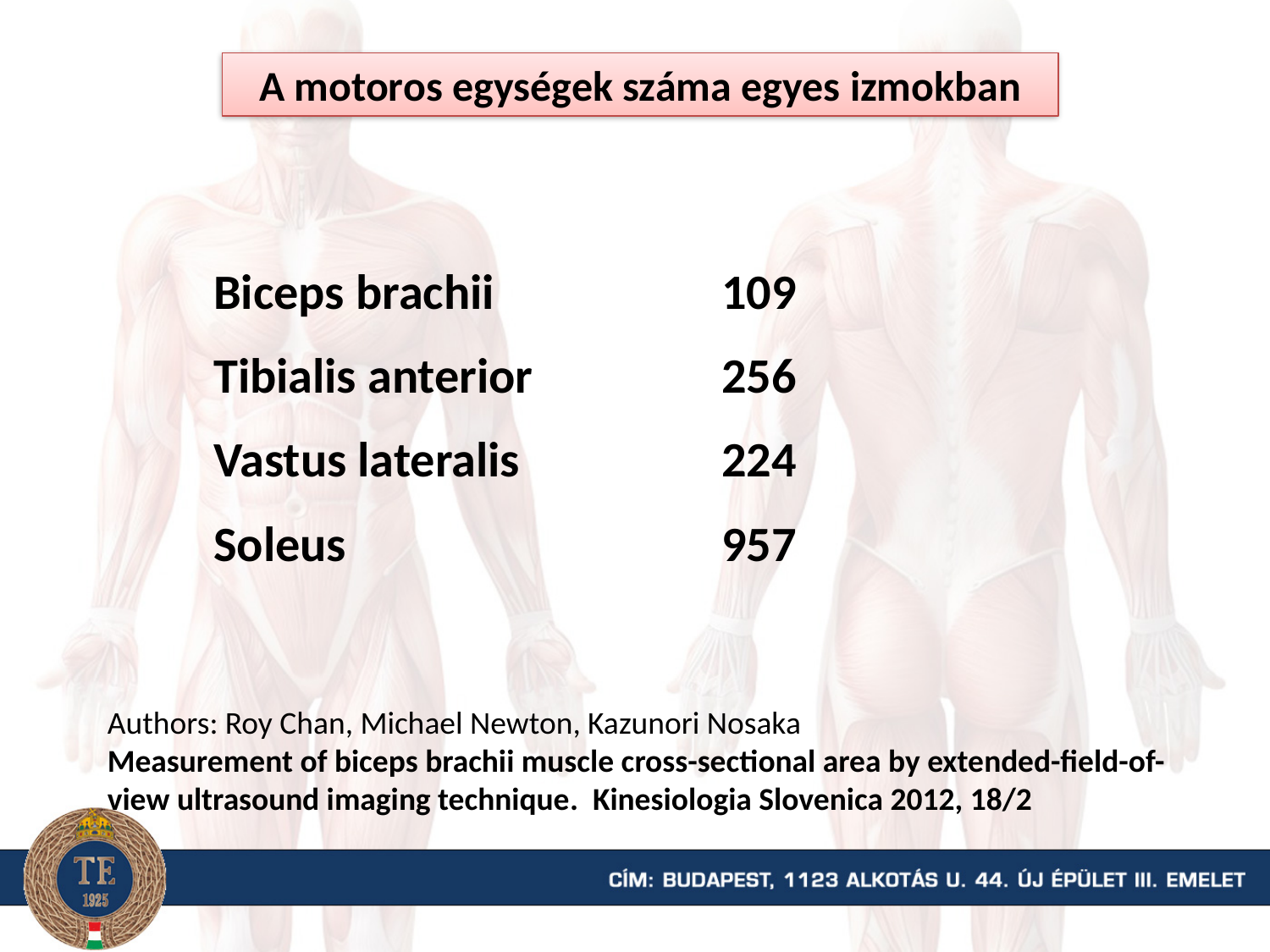

A motoros egységek száma egyes izmokban
Biceps brachii		109
Tibialis anterior		256
Vastus lateralis		224
Soleus			957
Authors: Roy Chan, Michael Newton, Kazunori Nosaka
Measurement of biceps brachii muscle cross-sectional area by extended-field-of-view ultrasound imaging technique.  Kinesiologia Slovenica 2012, 18/2